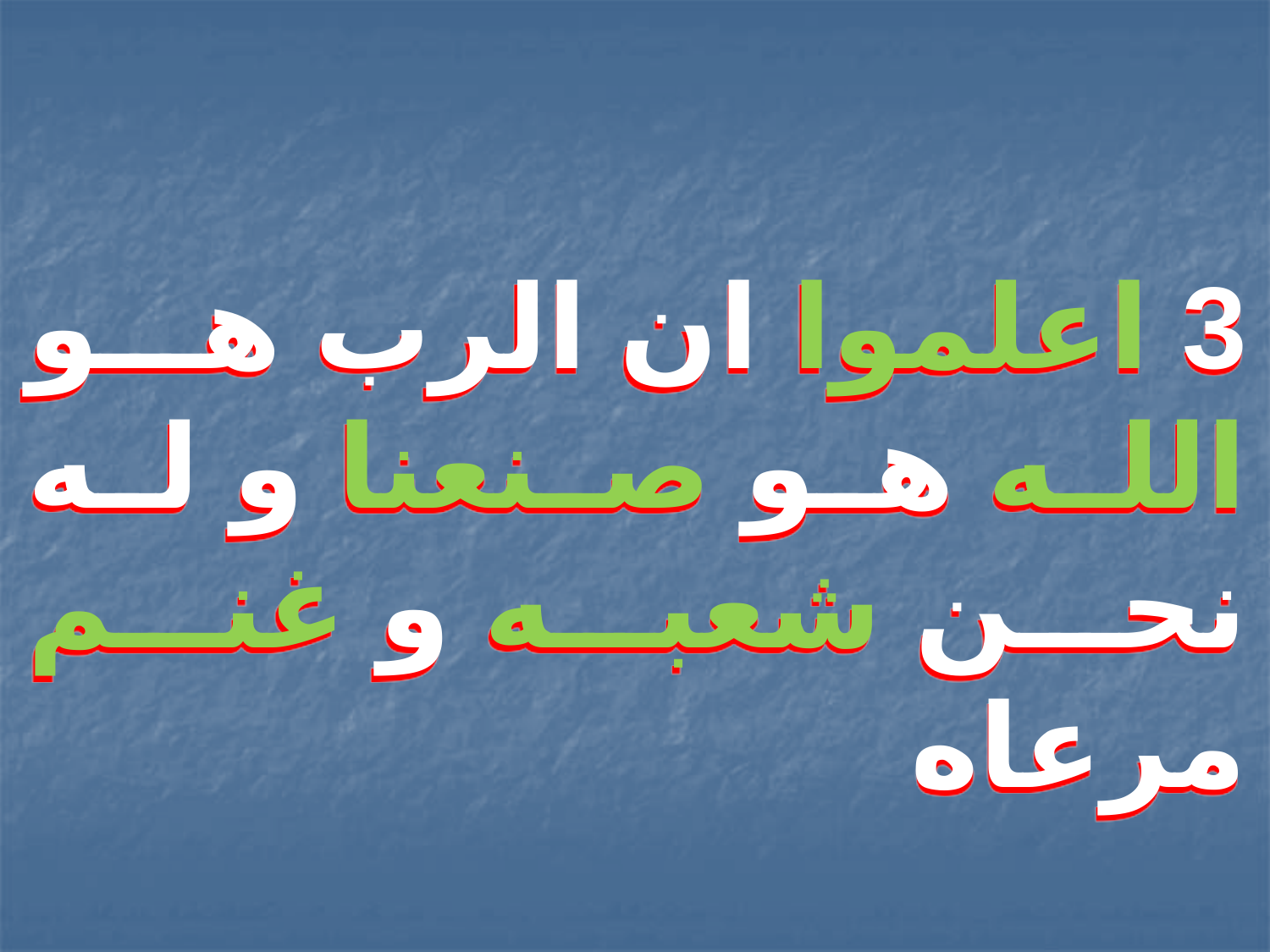

3 اعلموا ان الرب هو الله هو صنعنا و له نحن شعبه و غنم مرعاه